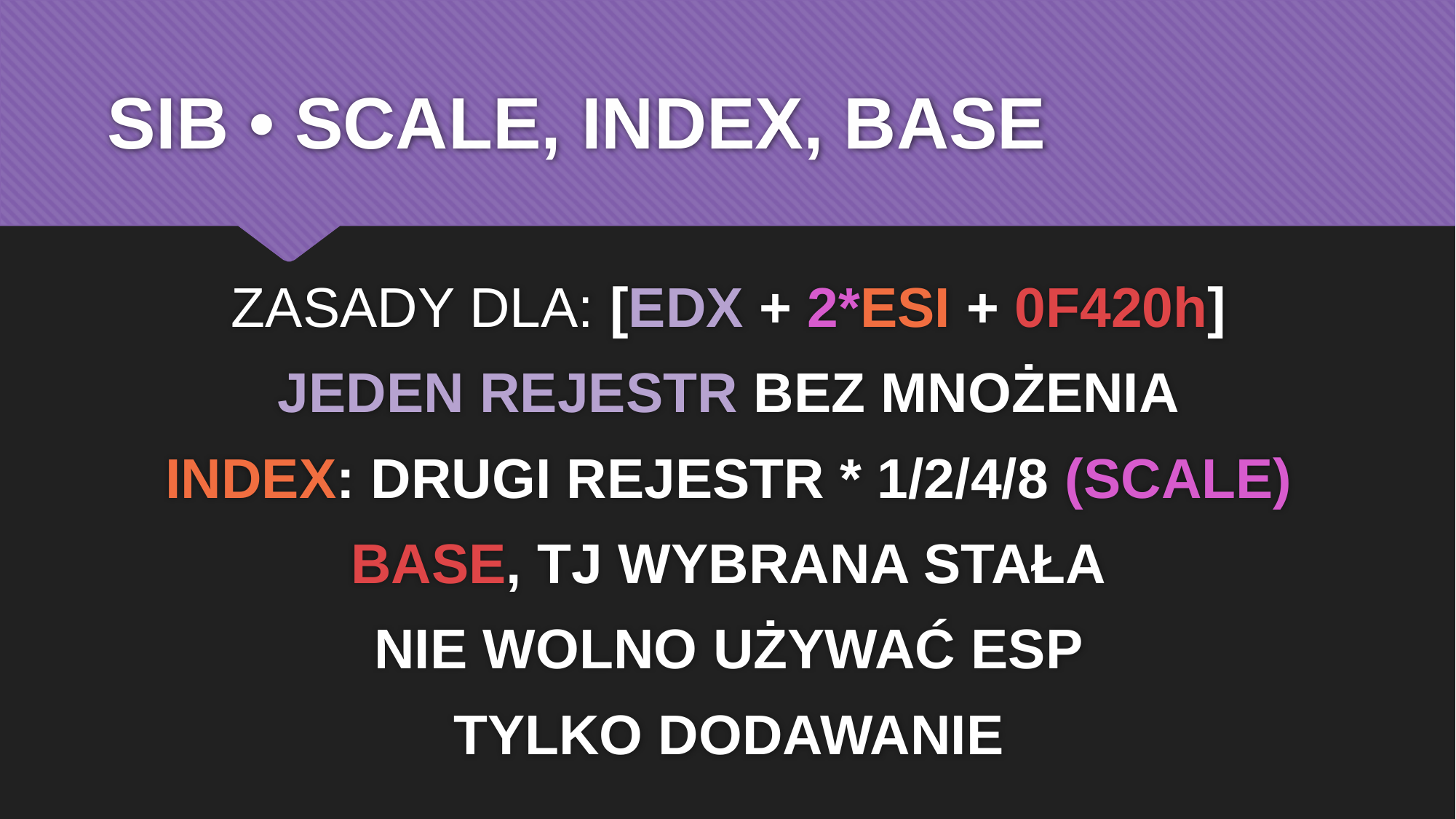

# SIB • SCALE, INDEX, BASE
ZASADY DLA: [EDX + 2*ESI + 0F420h]
JEDEN REJESTR BEZ MNOŻENIA
INDEX: DRUGI REJESTR * 1/2/4/8 (SCALE)
BASE, TJ WYBRANA STAŁA
NIE WOLNO UŻYWAĆ ESP
TYLKO DODAWANIE